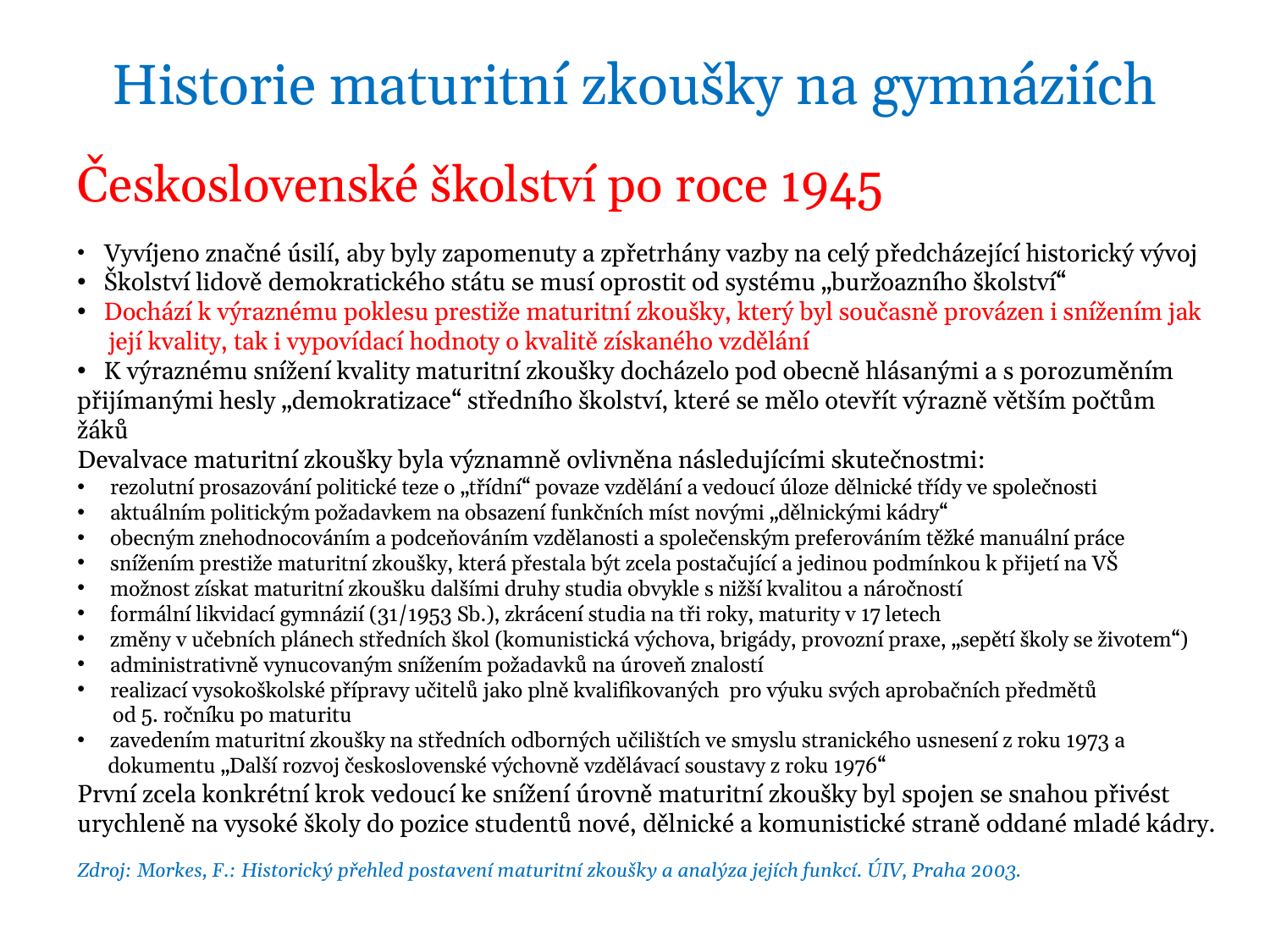

# Historie maturitní zkoušky na gymnáziích
Československé školství po roce 1945

    Vyvíjeno značné úsilí, aby byly zapomenuty a zpřetrhány vazby na celý předcházející historický vývoj
   Školství lidově demokratického státu se musí oprostit od systému „buržoazního školství“
   Dochází k výraznému poklesu prestiže maturitní zkoušky, který byl současně provázen i snížením jak      	 její kvality, tak i vypovídací hodnoty o kvalitě získaného vzdělání
   K výraznému snížení kvality maturitní zkoušky docházelo pod obecně hlásanými a s porozuměním  	přijímanými hesly „demokratizace“ středního školství, které se mělo otevřít výrazně větším počtům   	žáků
Devalvace maturitní zkoušky byla významně ovlivněna následujícími skutečnostmi:
     rezolutní prosazování politické teze o „třídní“ povaze vzdělání a vedoucí úloze dělnické třídy ve společnosti
     aktuálním politickým požadavkem na obsazení funkčních míst novými „dělnickými kádry“
     obecným znehodnocováním a podceňováním vzdělanosti a společenským preferováním těžké manuální práce
     snížením prestiže maturitní zkoušky, která přestala být zcela postačující a jedinou podmínkou k přijetí na VŠ
     možnost získat maturitní zkoušku dalšími druhy studia obvykle s nižší kvalitou a náročností
     formální likvidací gymnázií (31/1953 Sb.), zkrácení studia na tři roky, maturity v 17 letech
     změny v učebních plánech středních škol (komunistická výchova, brigády, provozní praxe, „sepětí školy se životem“)
     administrativně vynucovaným snížením požadavků na úroveň znalostí
     realizací vysokoškolské přípravy učitelů jako plně kvalifikovaných  pro výuku svých aprobačních předmětů
	  od 5. ročníku po maturitu
     zavedením maturitní zkoušky na středních odborných učilištích ve smyslu stranického usnesení z roku 1973 a 	 	 dokumentu „Další rozvoj československé výchovně vzdělávací soustavy z roku 1976“
První zcela konkrétní krok vedoucí ke snížení úrovně maturitní zkoušky byl spojen se snahou přivést urychleně na vysoké školy do pozice studentů nové, dělnické a komunistické straně oddané mladé kádry.

Zdroj: Morkes, F.: Historický přehled postavení maturitní zkoušky a analýza jejích funkcí. ÚIV, Praha 2003.